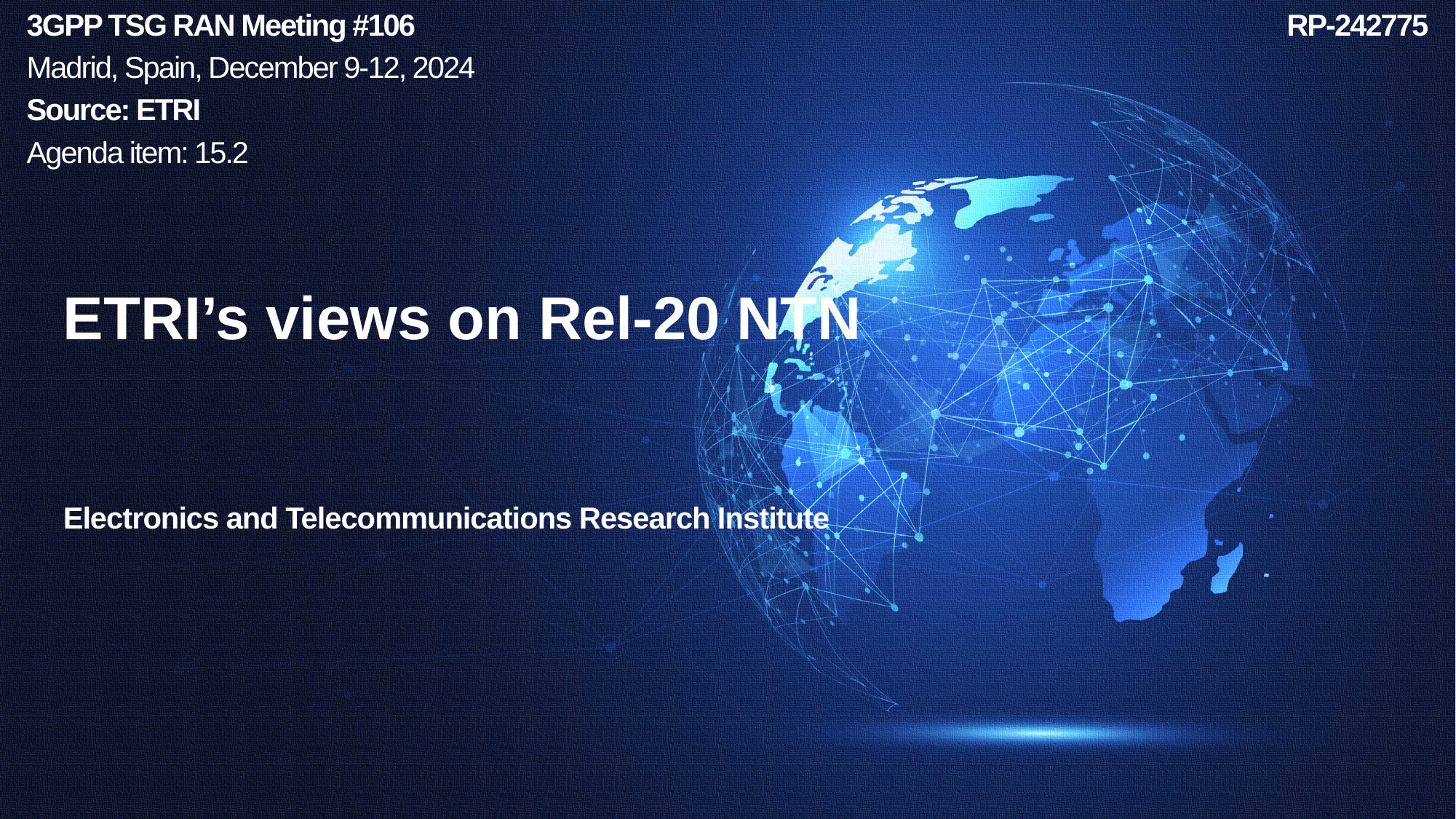

3GPP TSG RAN Meeting #106
Madrid, Spain, December 9-12, 2024
Source: ETRI
Agenda item: 15.2
RP-242775
# ETRI’s views on Rel-20 NTN
Electronics and Telecommunications Research Institute